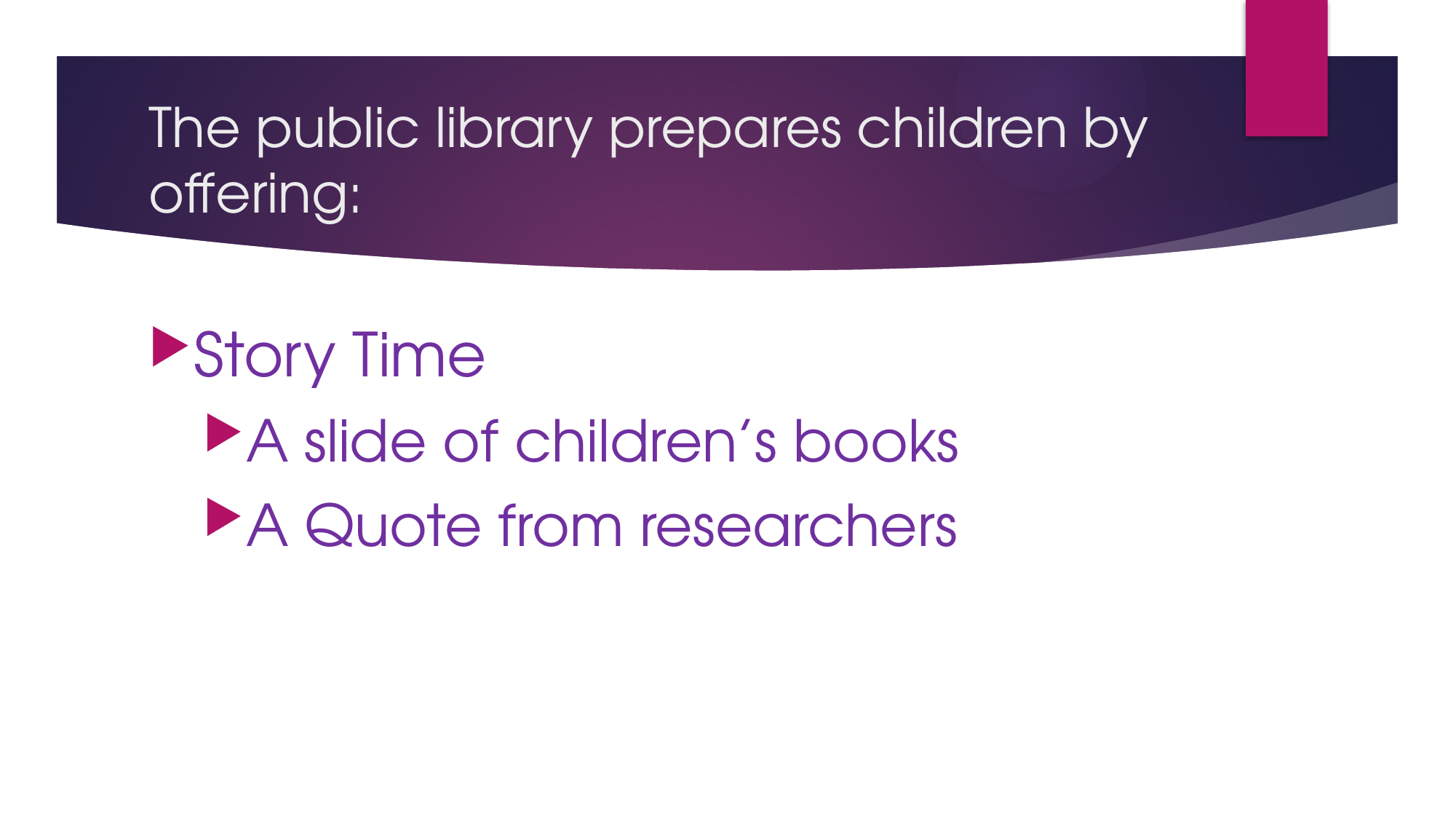

# The public library prepares children by offering:
Story Time
A slide of children’s books
A Quote from researchers